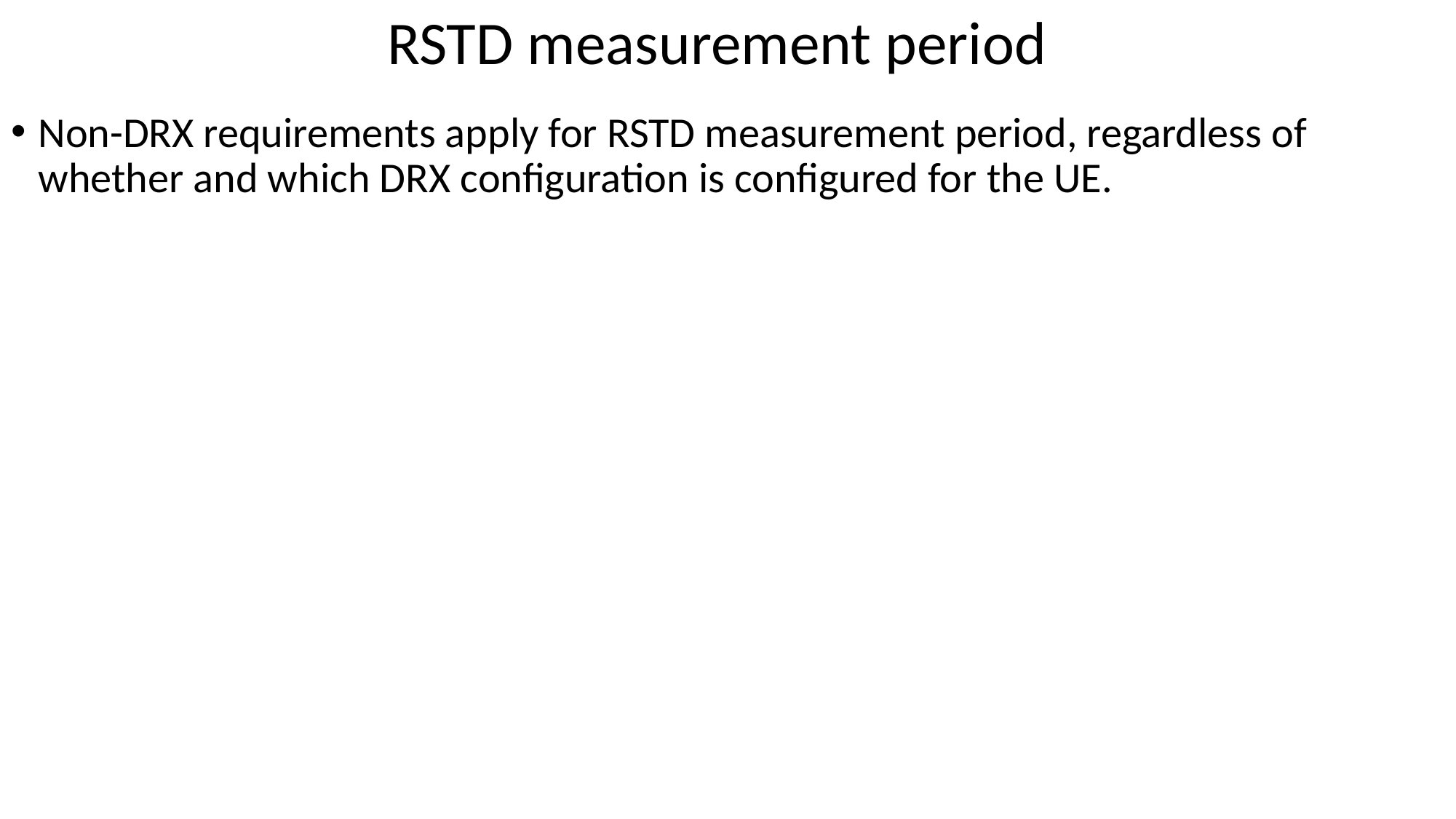

# RSTD measurement period
Non-DRX requirements apply for RSTD measurement period, regardless of whether and which DRX configuration is configured for the UE.